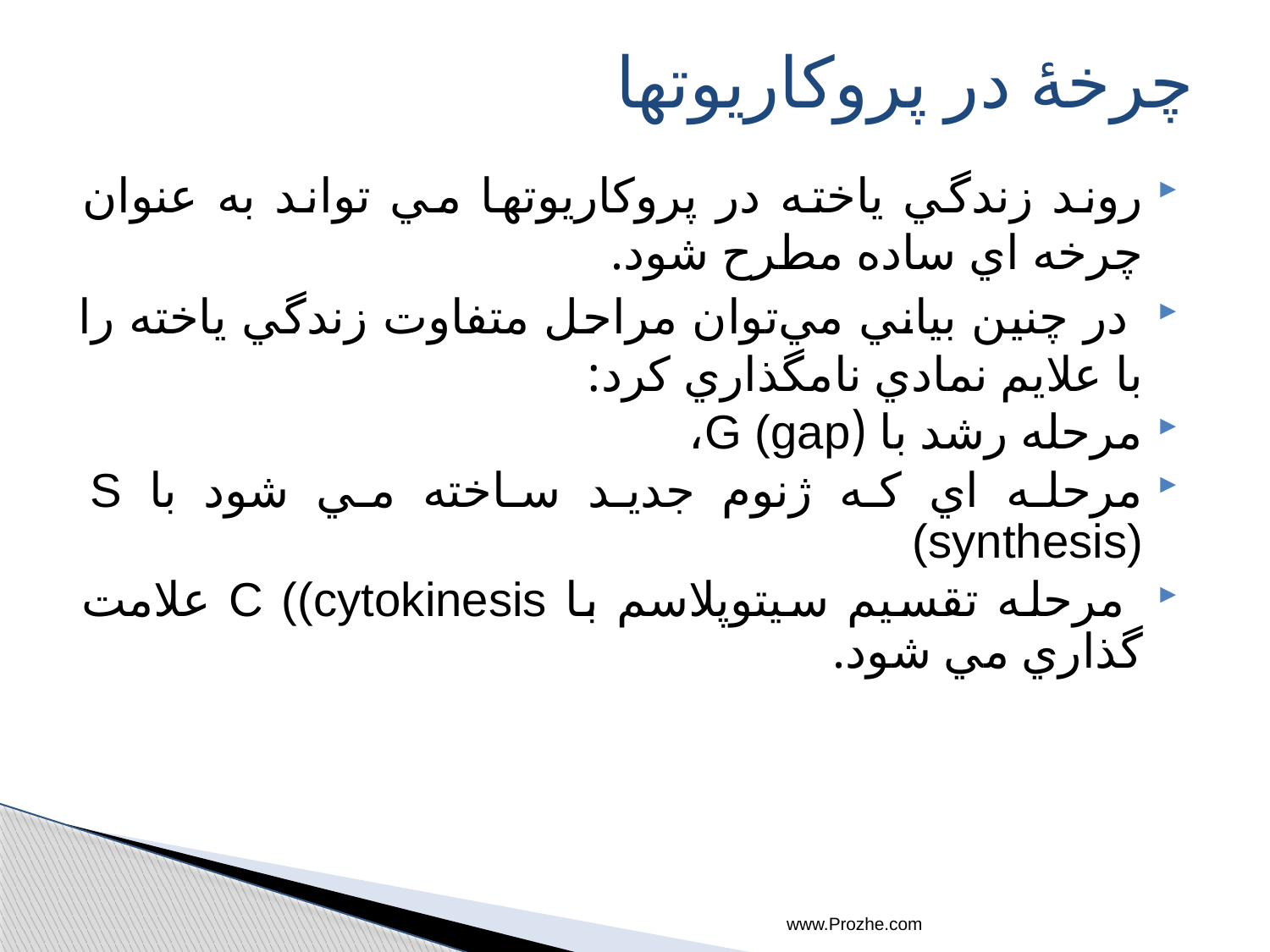

# چرخۀ در پروکاریوتها
روند زندگي ياخته در پروكاريوتها مي تواند به عنوان چرخه اي ساده مطرح شود.
 در چنين بياني مي‌توان مراحل متفاوت زندگي ياخته را با علايم نمادي نامگذاري كرد:
مرحله رشد با (G (gap،
مرحله اي كه ژنوم جديد ساخته مي شود با S (synthesis)
 مرحله تقسيم سيتوپلاسم با C ((cytokinesis علامت گذاري مي شود.
www.Prozhe.com